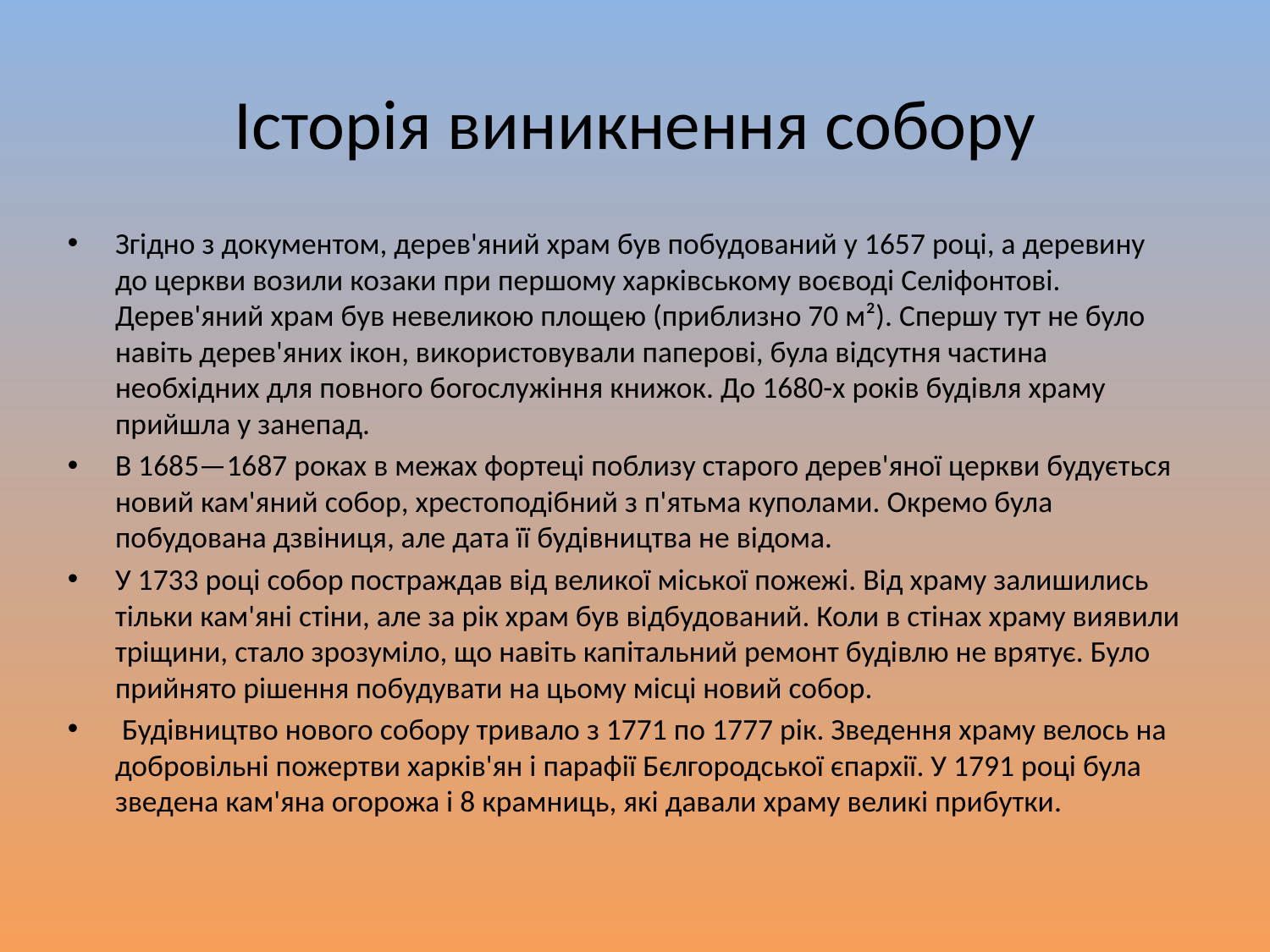

# Історія виникнення собору

Згідно з документом, дерев'яний храм був побудований у 1657 році, а деревину до церкви возили козаки при першому харківському воєводі Селіфонтові. Дерев'яний храм був невеликою площею (приблизно 70 м²). Спершу тут не було навіть дерев'яних ікон, використовували паперові, була відсутня частина необхідних для повного богослужіння книжок. До 1680-х років будівля храму прийшла у занепад.
В 1685—1687 роках в межах фортеці поблизу старого дерев'яної церкви будується новий кам'яний собор, хрестоподібний з п'ятьма куполами. Окремо була побудована дзвіниця, але дата її будівництва не відома.
У 1733 році собор постраждав від великої міської пожежі. Від храму залишились тільки кам'яні стіни, але за рік храм був відбудований. Коли в стінах храму виявили тріщини, стало зрозуміло, що навіть капітальний ремонт будівлю не врятує. Було прийнято рішення побудувати на цьому місці новий собор.
 Будівництво нового собору тривало з 1771 по 1777 рік. Зведення храму велось на добровільні пожертви харків'ян і парафії Бєлгородської єпархії. У 1791 році була зведена кам'яна огорожа і 8 крамниць, які давали храму великі прибутки.